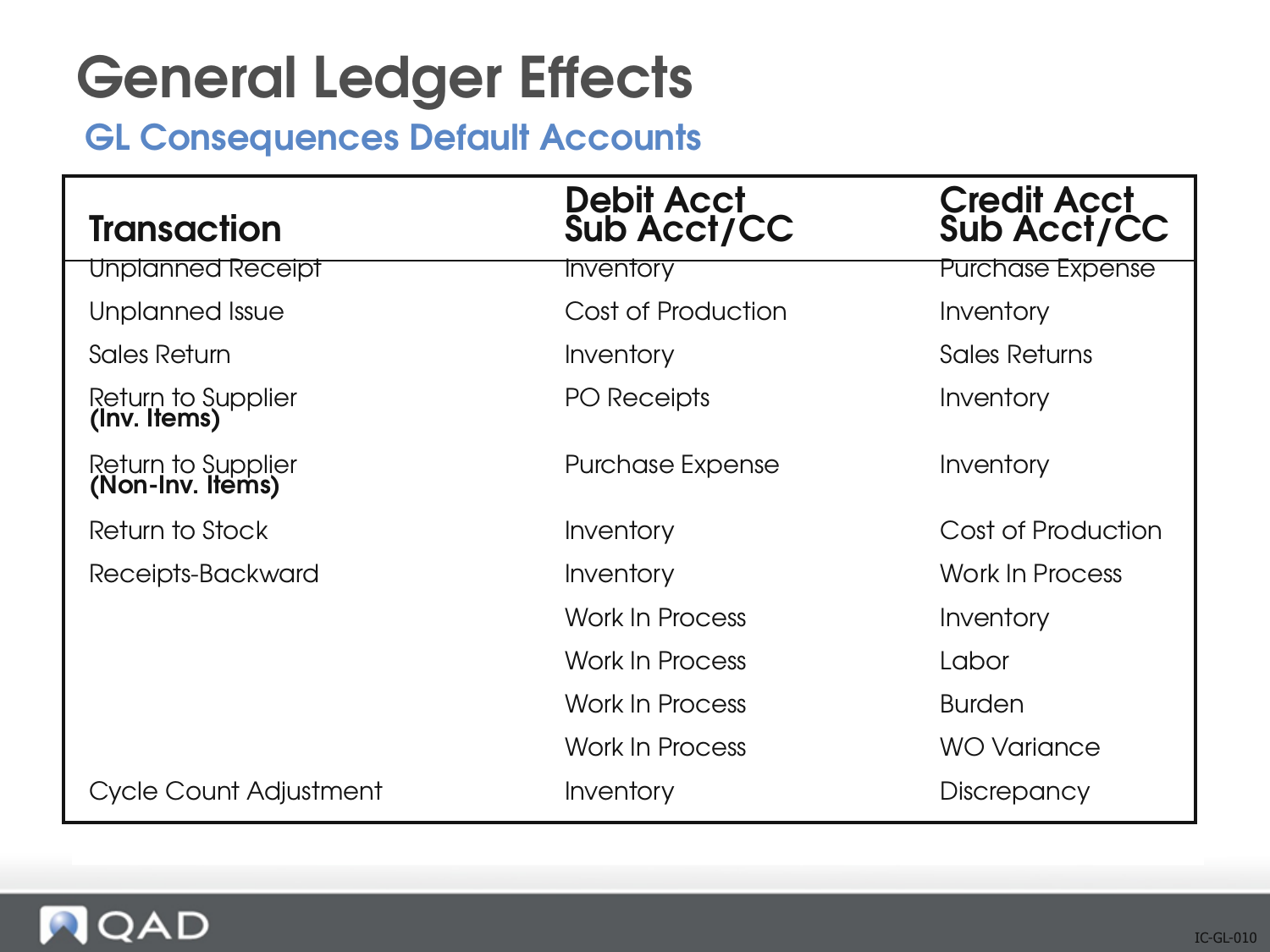

# General Ledger Effects
GL Consequences Default Accounts
| Transaction | Debit Acct Sub Acct/CC | Credit Acct Sub Acct/CC |
| --- | --- | --- |
| Unplanned Receipt | Inventory | Purchase Expense |
| Unplanned Issue | Cost of Production | Inventory |
| Sales Return | Inventory | Sales Returns |
| Return to Supplier (Inv. Items) | PO Receipts | Inventory |
| Return to Supplier (Non-Inv. Items) | Purchase Expense | Inventory |
| Return to Stock | Inventory | Cost of Production |
| Receipts-Backward | Inventory | Work In Process |
|  | Work In Process | Inventory |
|  | Work In Process | Labor |
|  | Work In Process | Burden |
|  | Work In Process | WO Variance |
| Cycle Count Adjustment | Inventory | Discrepancy |

IC-GL-010